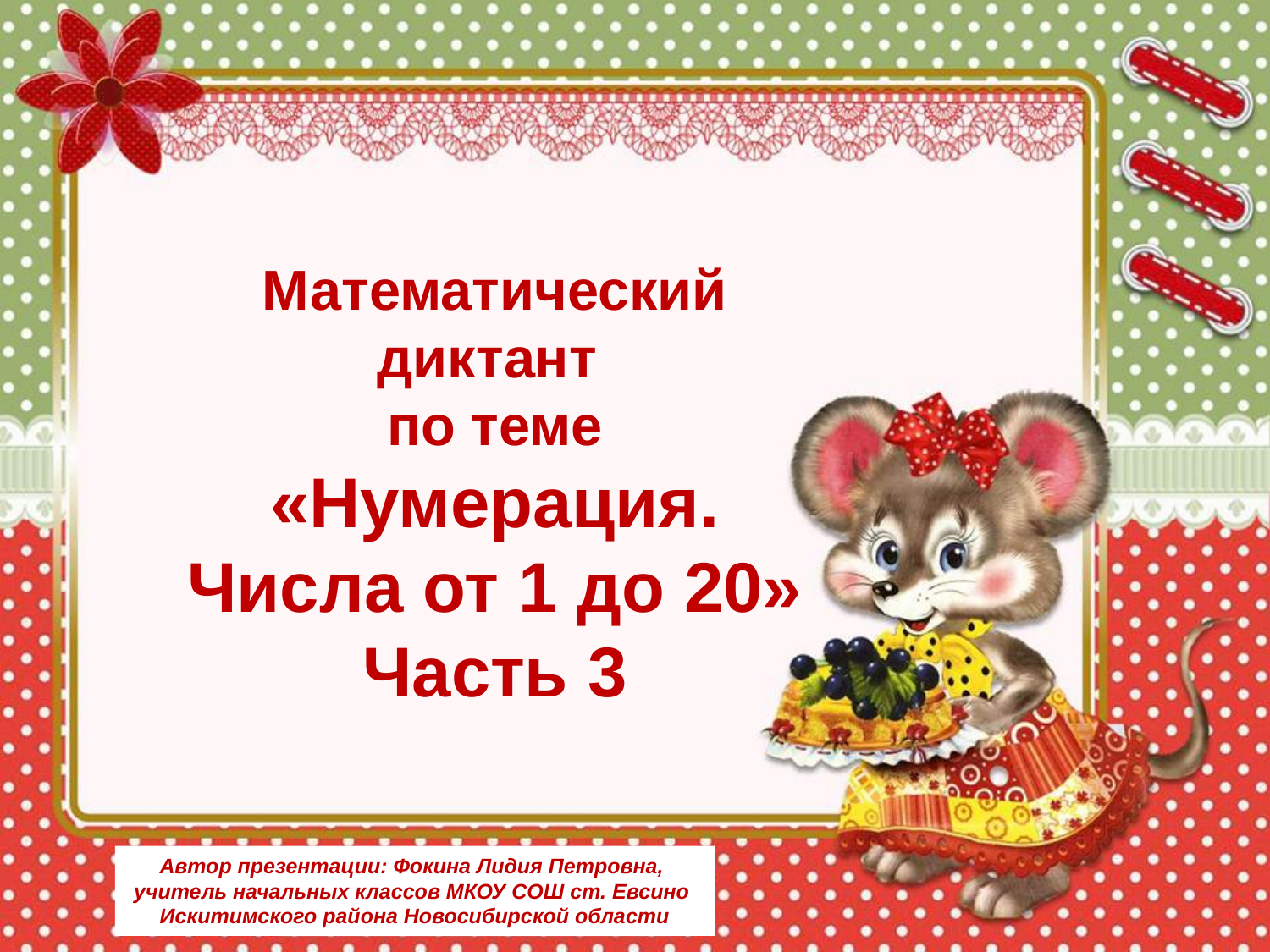

Математический диктант
по теме
«Нумерация.
Числа от 1 до 20»
Часть 3
Автор презентации: Фокина Лидия Петровна,
учитель начальных классов МКОУ СОШ ст. Евсино
Искитимского района Новосибирской области